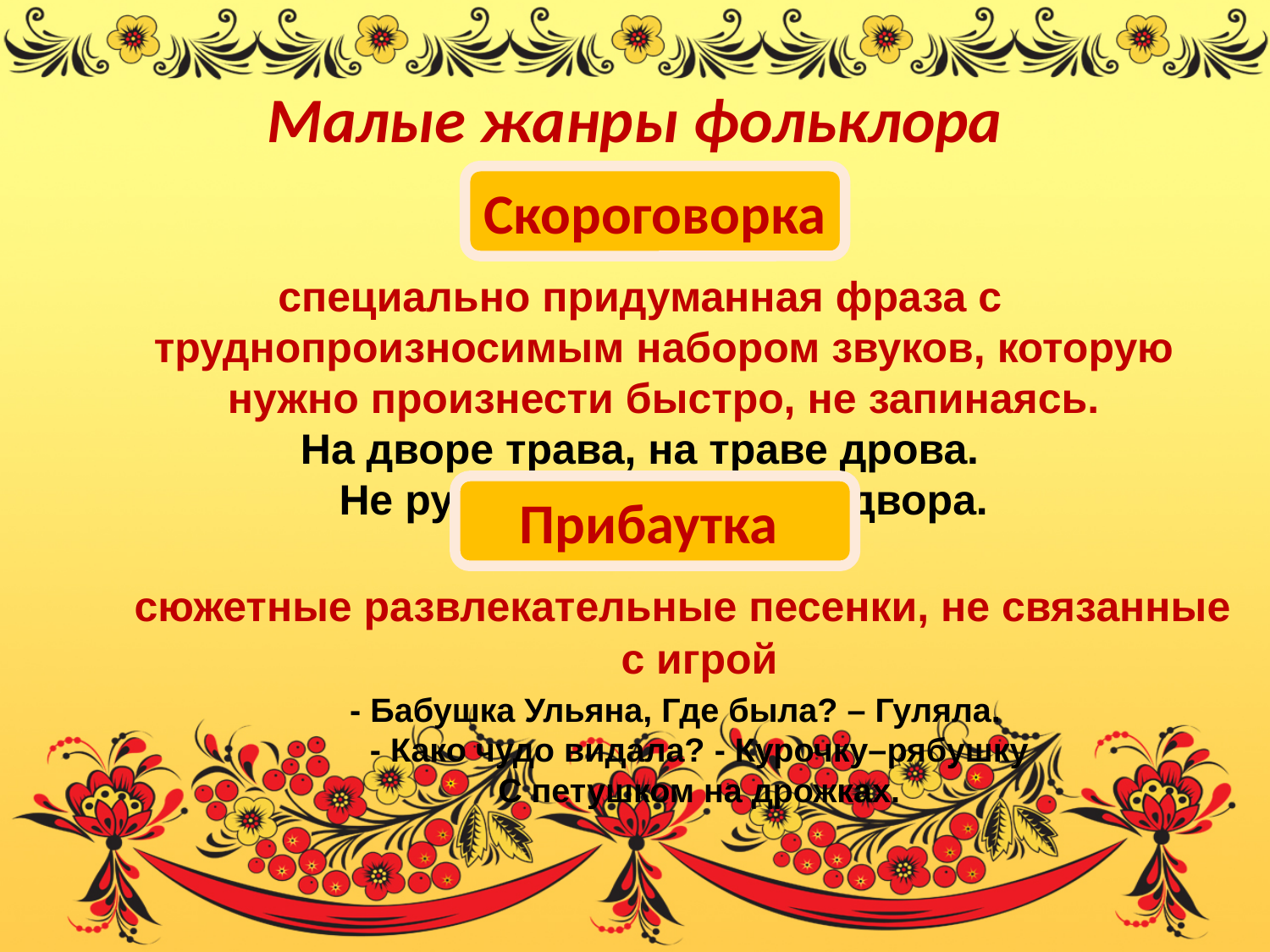

# Малые жанры фольклора

специально придуманная фраза с труднопроизносимым набором звуков, которую нужно произнести быстро, не запинаясь.
На дворе трава, на траве дрова.
Не руби дрова на траве двора.
Скороговорка
Прибаутка
 сюжетные развлекательные песенки, не связанные с игрой
- Бабушка Ульяна, Где была? – Гуляла.
- Како чудо видала? - Курочку–рябушку
С петушком на дрожках.